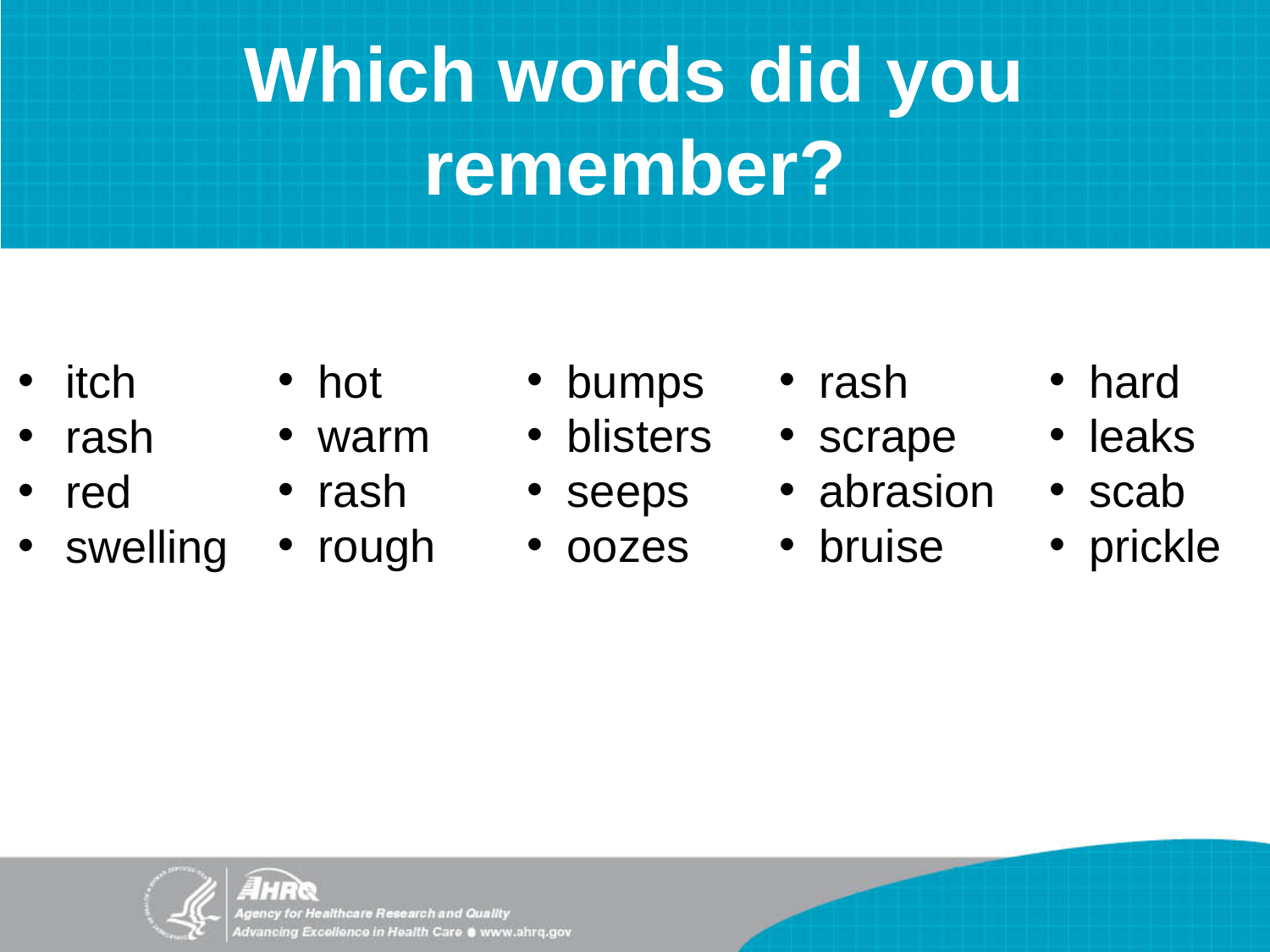

# Which words did you remember?
hard
leaks
scab
prickle
rash
scrape
abrasion
bruise

itch
rash
red
swelling
hot
warm
rash
rough

bumps
blisters
seeps
oozes